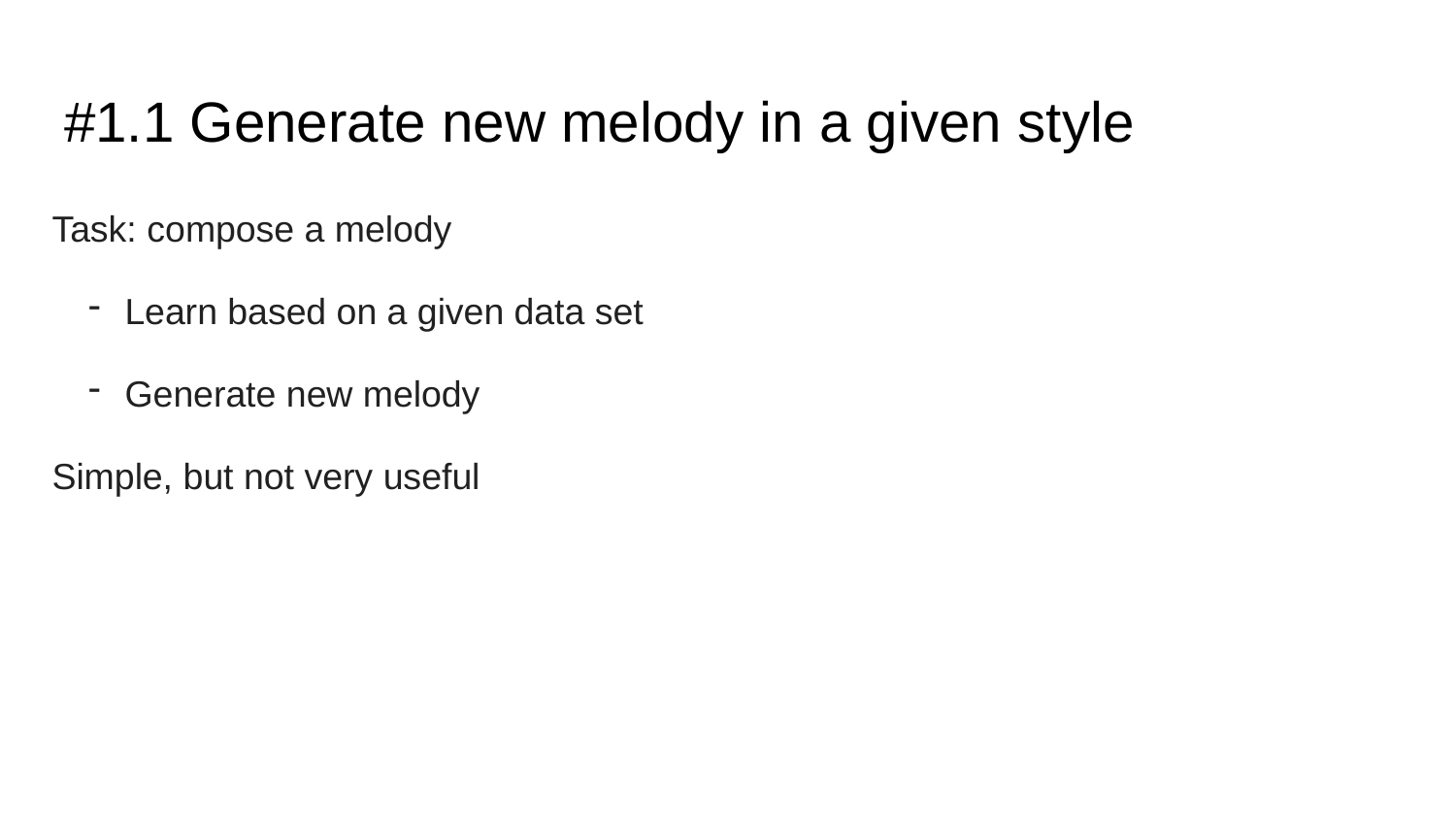

# #1.1 Generate new melody in a given style
Task: compose a melody
Learn based on a given data set
Generate new melody
Simple, but not very useful